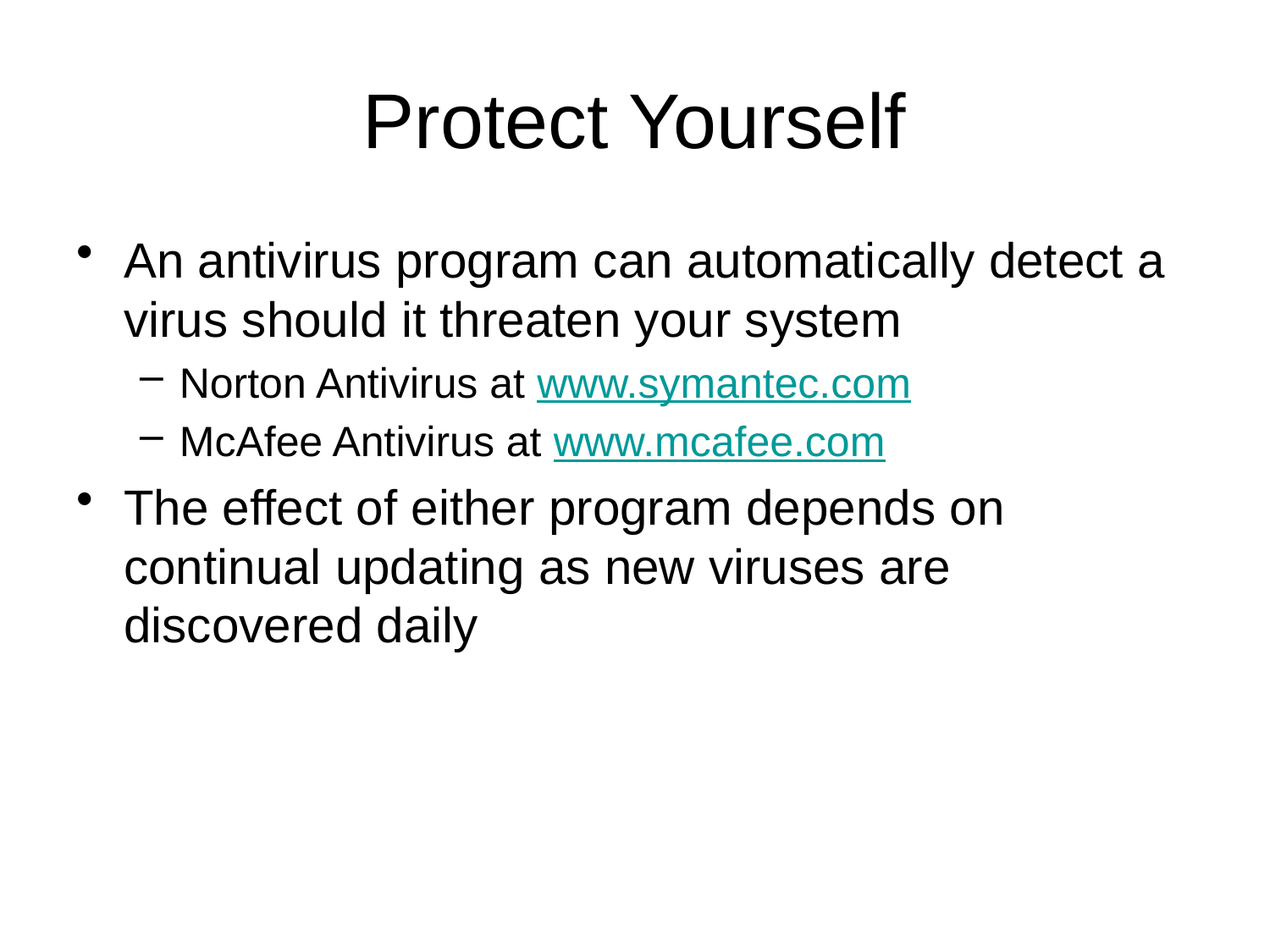

# Protect Yourself
An antivirus program can automatically detect a virus should it threaten your system
Norton Antivirus at www.symantec.com
McAfee Antivirus at www.mcafee.com
The effect of either program depends on continual updating as new viruses are discovered daily